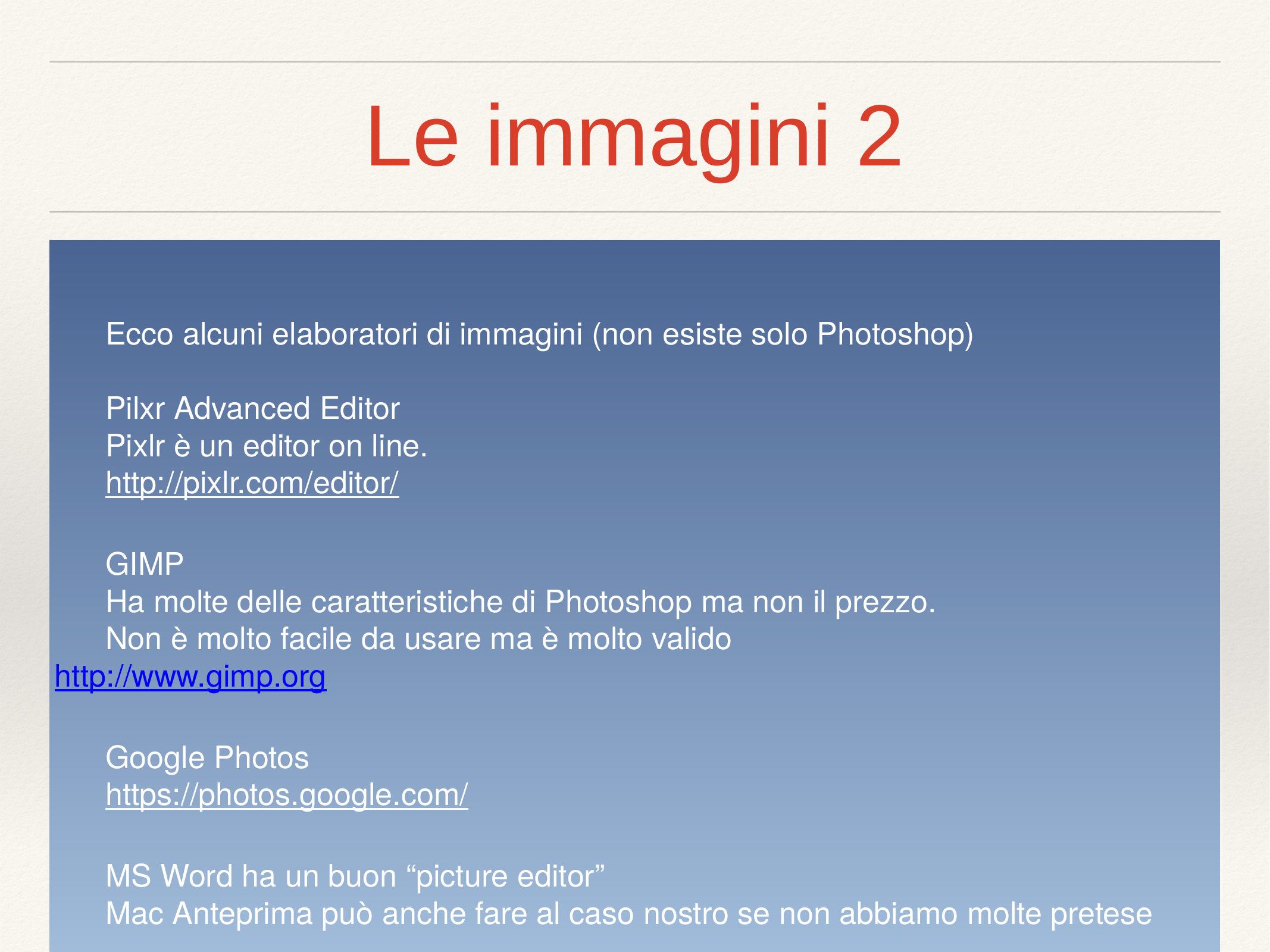

# Le immagini 2

Ecco alcuni elaboratori di immagini (non esiste solo Photoshop)

Pilxr Advanced Editor
Pixlr è un editor on line.
http://pixlr.com/editor/

GIMP
Ha molte delle caratteristiche di Photoshop ma non il prezzo.
Non è molto facile da usare ma è molto valido
http://www.gimp.org

Google Photos
https://photos.google.com/

MS Word ha un buon “picture editor”
Mac Anteprima può anche fare al caso nostro se non abbiamo molte pretese
E’ buona norma salvare l’originale e usare una copia che va ritagliata per ottenere le giuste proporzioni e per mettere a fuoco il soggetto principale, effettuare le regolazioni del colore e della luce
Dimenticate l'alta risoluzione. Molti ebook-store non permettono di caricare un file più grande di 200 MB. E anche se lo consentissero, non dimenticate che su un dispositivo wireless la velocità di download è lenta e lo spazio vuoto è raro. Niente frustra un lettore più che acquistare un libro, ma non poterlo scaricare perché troppo pesante.
Convertite tabelle e formule matematiche in immagini (anche con l'aiuto di un comando di “cattura dello schermo”= scattare un'istantanea di ciò che è sullo schermo, quindi di salvarlo in un file) e di inserirle nel documento.
Salvate ogni immagine con nomi di file significativi in ​​modo da poter ricordare la loro posizione nel libro